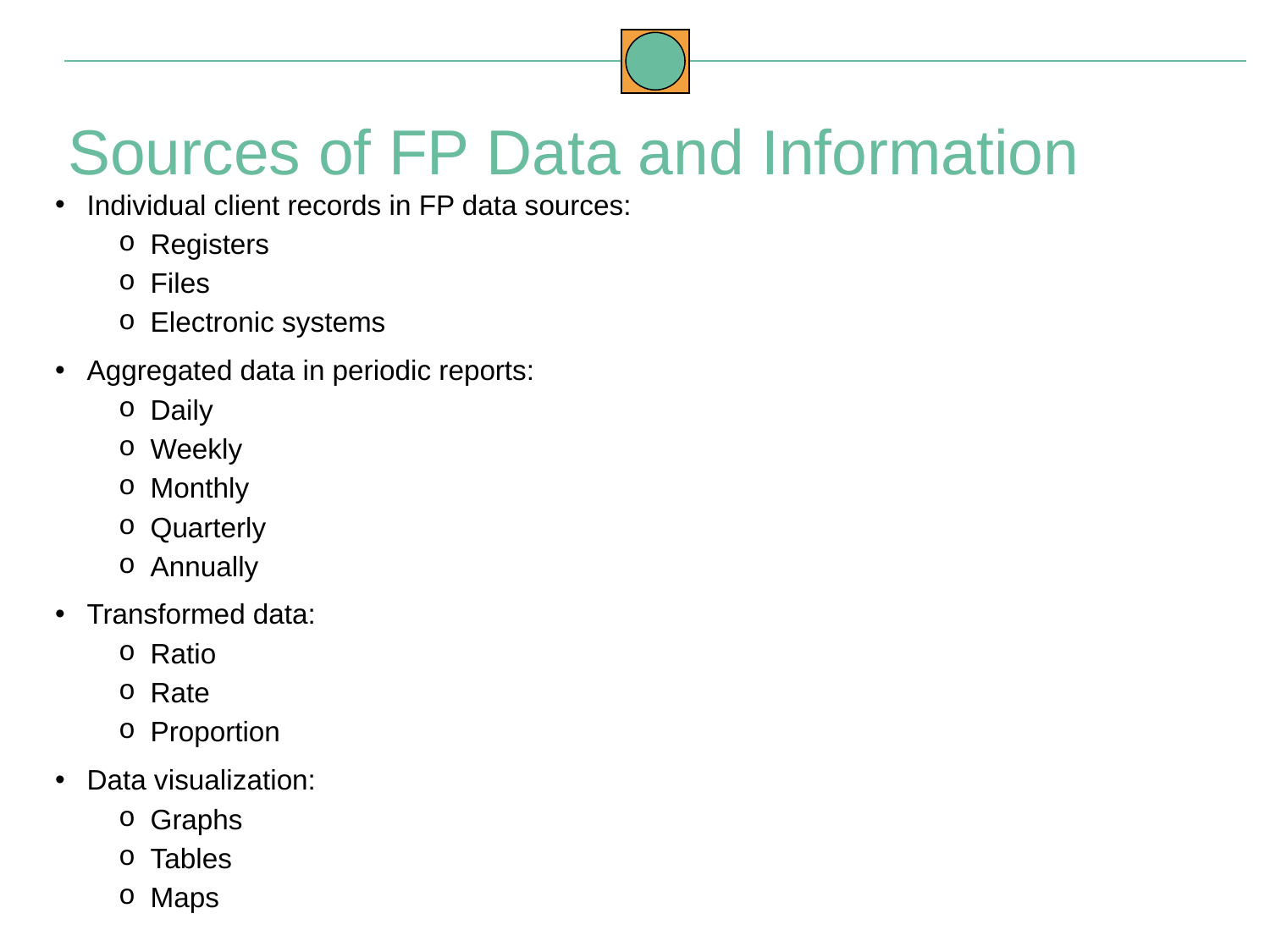

Sources of FP Data and Information
Individual client records in FP data sources:
Registers
Files
Electronic systems
Aggregated data in periodic reports:
Daily
Weekly
Monthly
Quarterly
Annually
Transformed data:
Ratio
Rate
Proportion
Data visualization:
Graphs
Tables
Maps